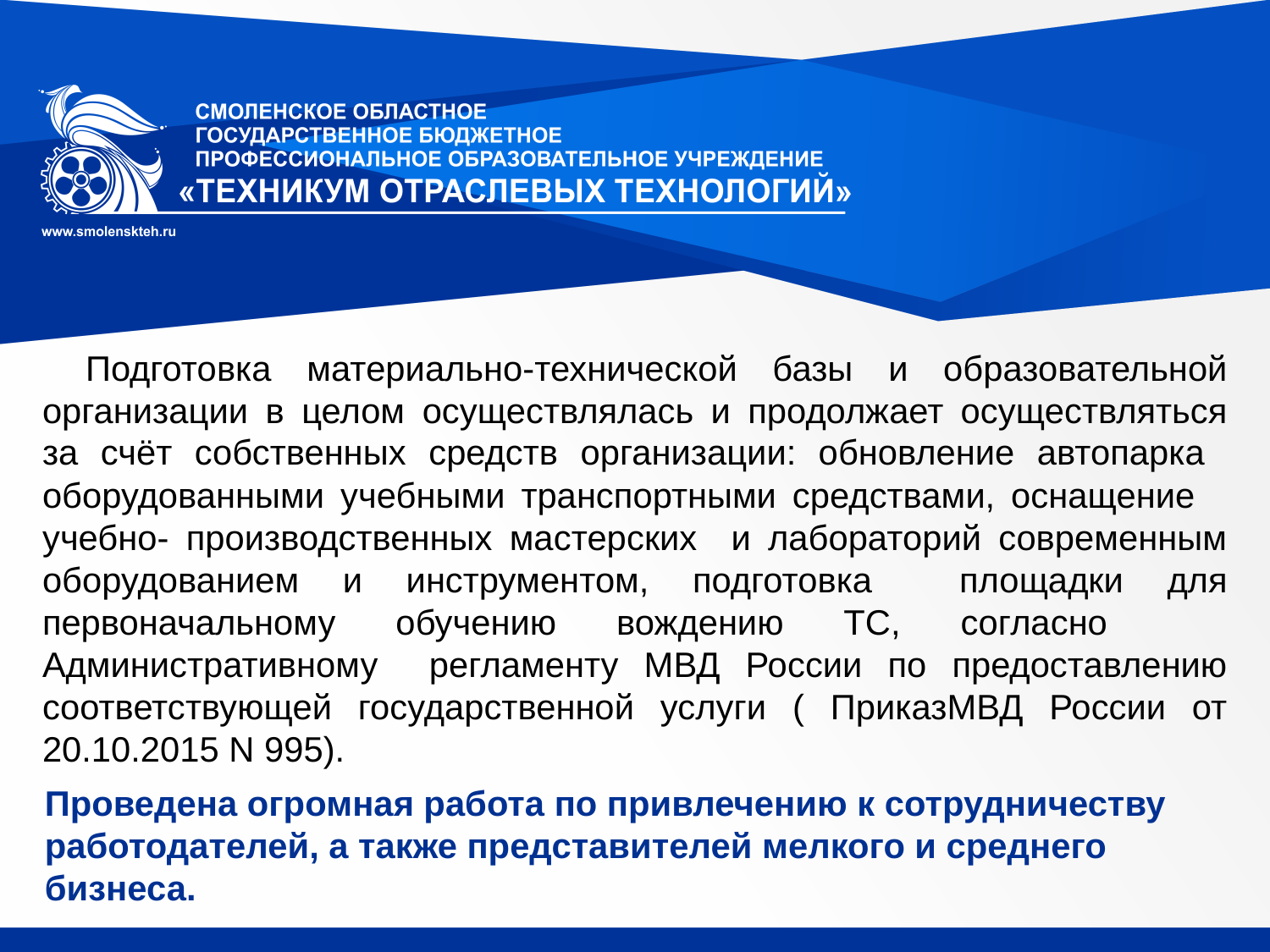

Подготовка материально-технической базы и образовательной организации в целом осуществлялась и продолжает осуществляться за счёт собственных средств организации: обновление автопарка  оборудованными учебными транспортными средствами, оснащение   учебно- производственных мастерских  и лабораторий современным оборудованием и инструментом, подготовка  площадки для первоначальному обучению вождению ТС, согласно   Административному  регламенту МВД России по предоставлению соответствующей государственной услуги ( ПриказМВД России от 20.10.2015 N 995).
Проведена огромная работа по привлечению к сотрудничеству работодателей, а также представителей мелкого и среднего бизнеса.